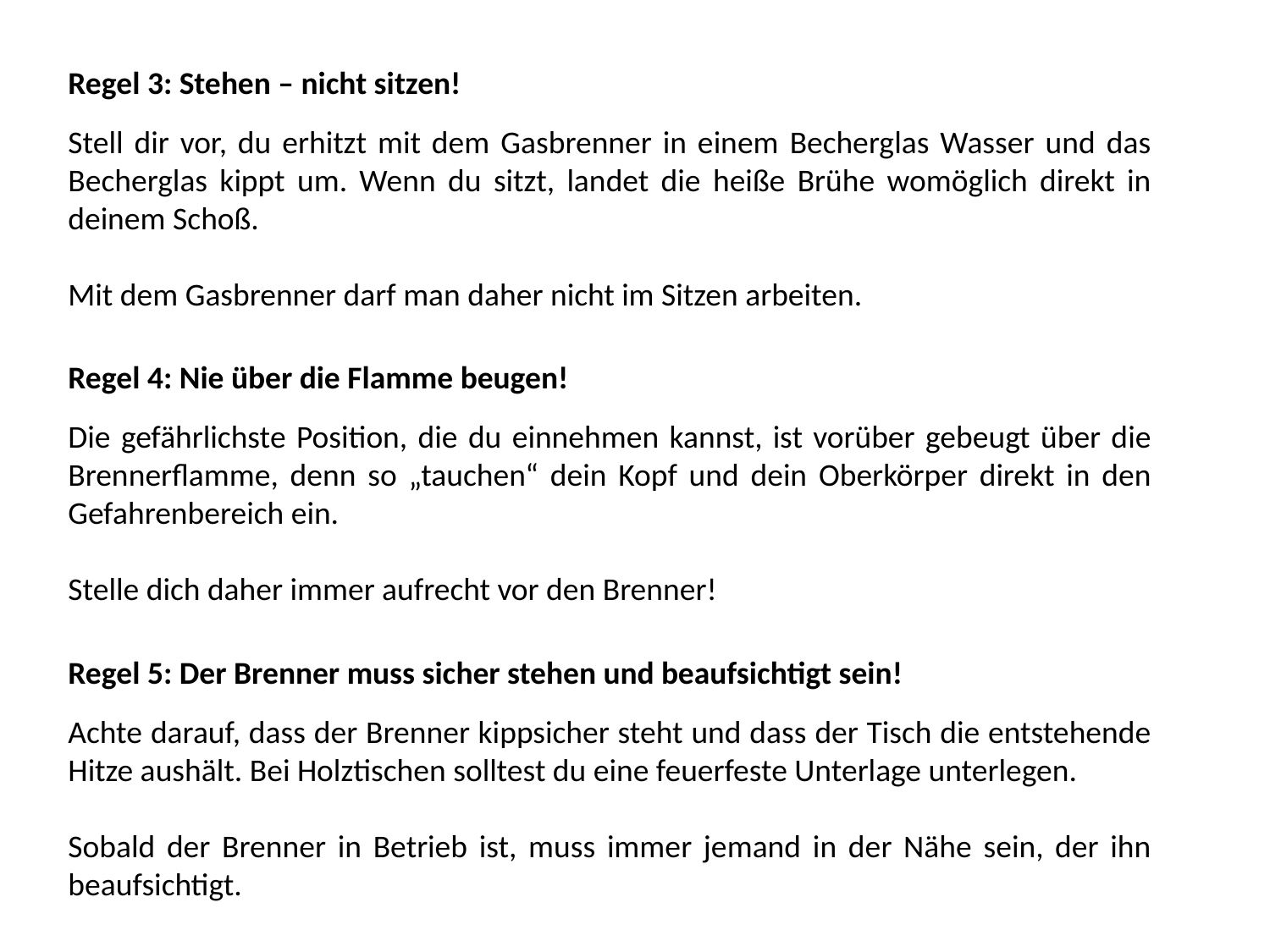

Regel 3: Stehen – nicht sitzen!

Stell dir vor, du erhitzt mit dem Gasbrenner in einem Becherglas Wasser und das Becherglas kippt um. Wenn du sitzt, landet die heiße Brühe womöglich direkt in deinem Schoß.

Mit dem Gasbrenner darf man daher nicht im Sitzen arbeiten.
Regel 4: Nie über die Flamme beugen!

Die gefährlichste Position, die du einnehmen kannst, ist vorüber gebeugt über die Brennerflamme, denn so „tauchen“ dein Kopf und dein Oberkörper direkt in den Gefahrenbereich ein.

Stelle dich daher immer aufrecht vor den Brenner!
Regel 5: Der Brenner muss sicher stehen und beaufsichtigt sein!

Achte darauf, dass der Brenner kippsicher steht und dass der Tisch die entstehende Hitze aushält. Bei Holztischen solltest du eine feuerfeste Unterlage unterlegen.

Sobald der Brenner in Betrieb ist, muss immer jemand in der Nähe sein, der ihn beaufsichtigt.